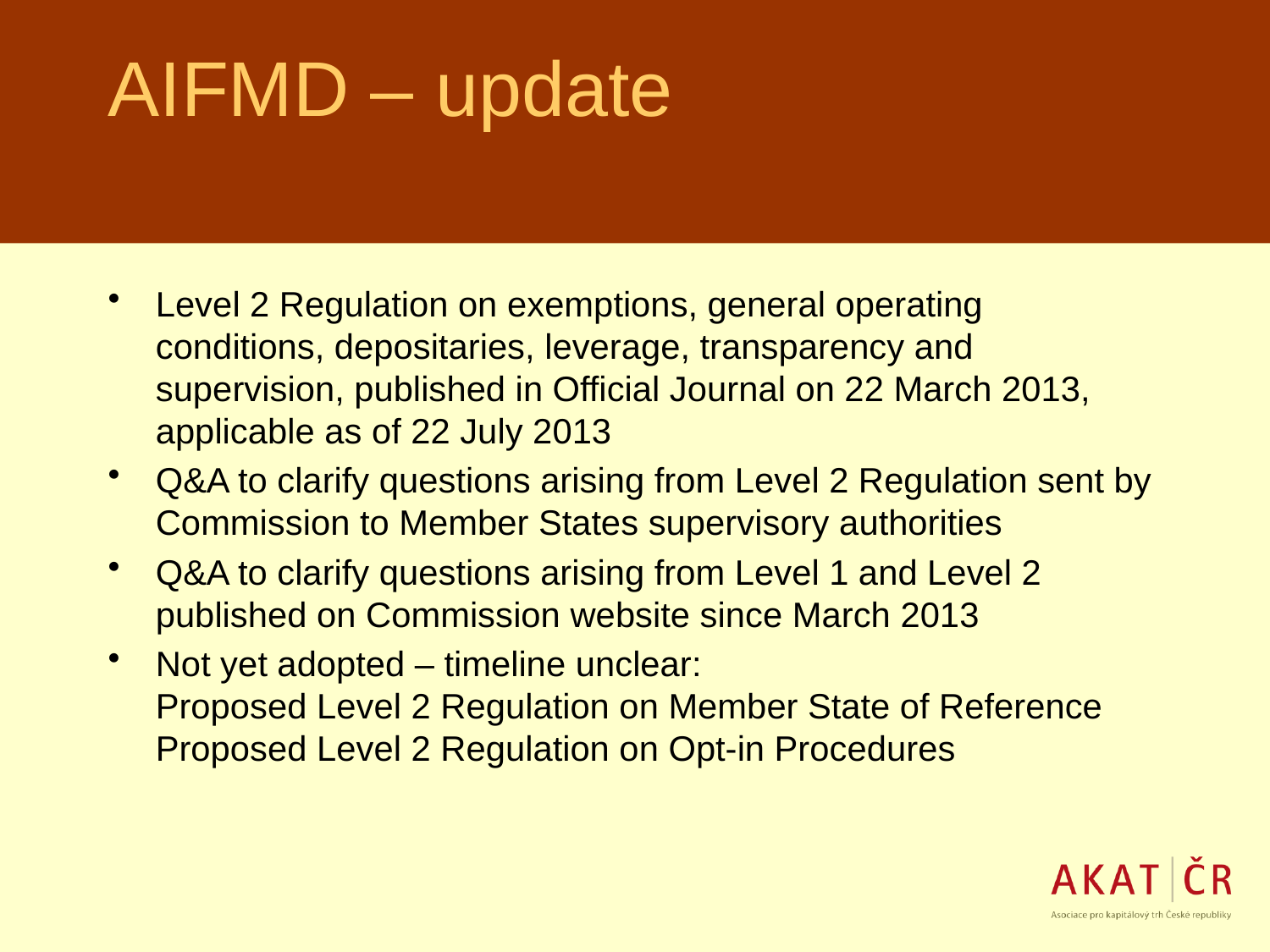

# AIFMD – update
Level 2 Regulation on exemptions, general operating conditions, depositaries, leverage, transparency and supervision, published in Official Journal on 22 March 2013, applicable as of 22 July 2013
Q&A to clarify questions arising from Level 2 Regulation sent by Commission to Member States supervisory authorities
Q&A to clarify questions arising from Level 1 and Level 2 published on Commission website since March 2013
Not yet adopted – timeline unclear:
Proposed Level 2 Regulation on Member State of Reference Proposed Level 2 Regulation on Opt-in Procedures